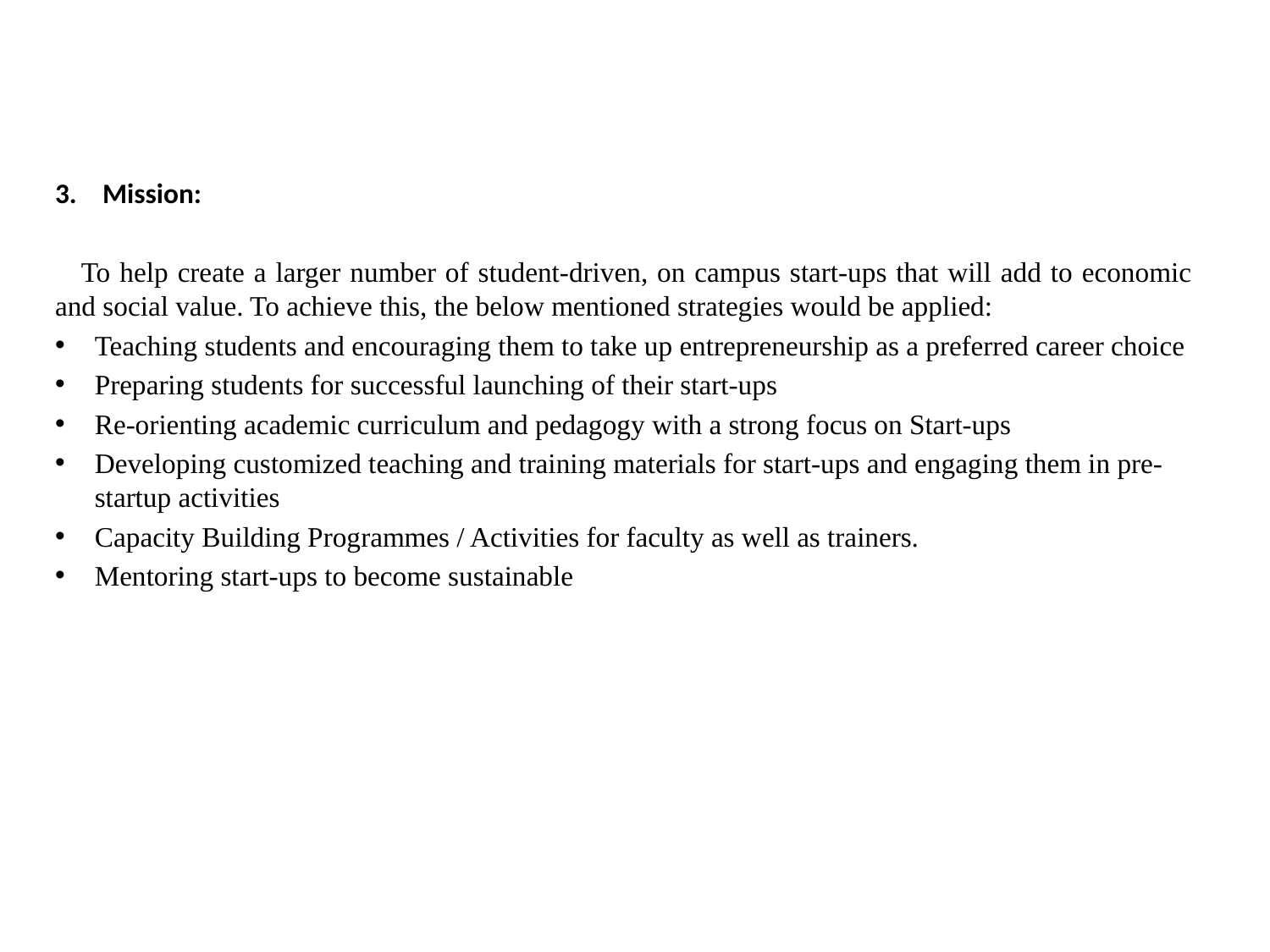

Mission:

   To help create a larger number of student-driven, on campus start-ups that will add to economic and social value. To achieve this, the below mentioned strategies would be applied:
Teaching students and encouraging them to take up entrepreneurship as a preferred career choice
Preparing students for successful launching of their start-ups
Re-orienting academic curriculum and pedagogy with a strong focus on Start-ups
Developing customized teaching and training materials for start-ups and engaging them in pre-startup activities
Capacity Building Programmes / Activities for faculty as well as trainers.
Mentoring start-ups to become sustainable